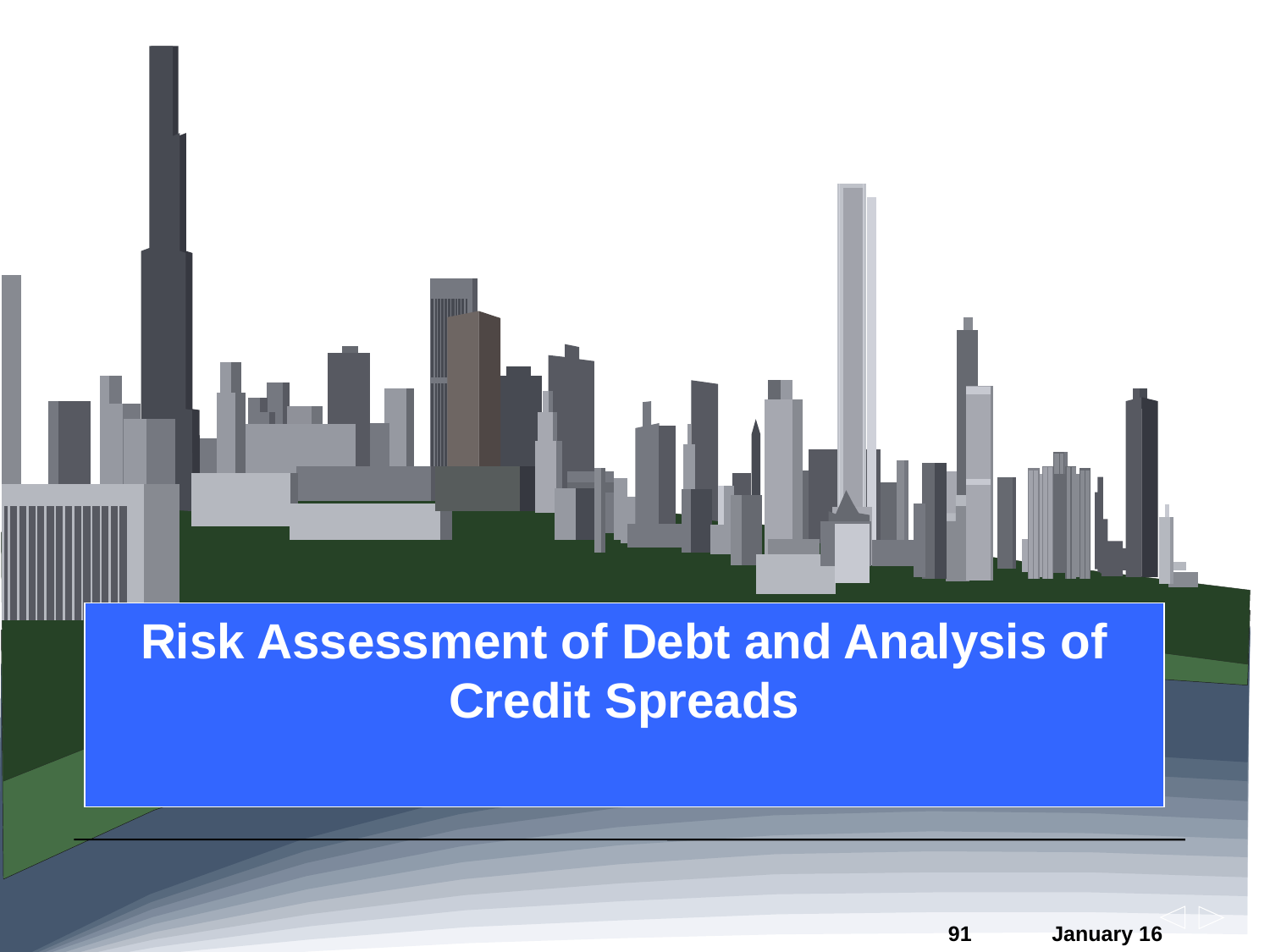

# Risk Assessment of Debt and Analysis of Credit Spreads